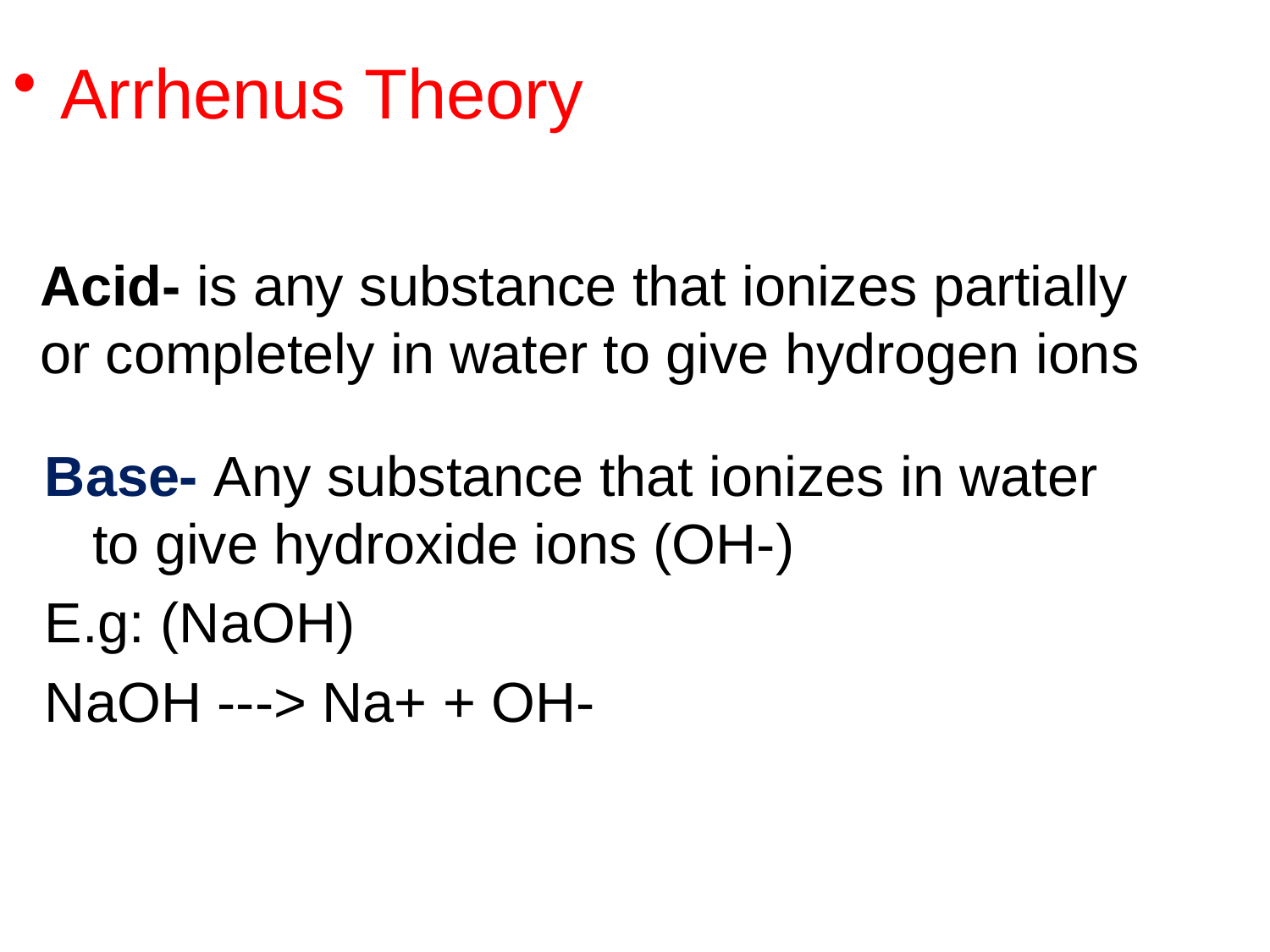

Arrhenus Theory
Acid- is any substance that ionizes partially or completely in water to give hydrogen ions
Base- Any substance that ionizes in water to give hydroxide ions (OH-)
E.g: (NaOH)
NaOH ---> Na+ + OH-